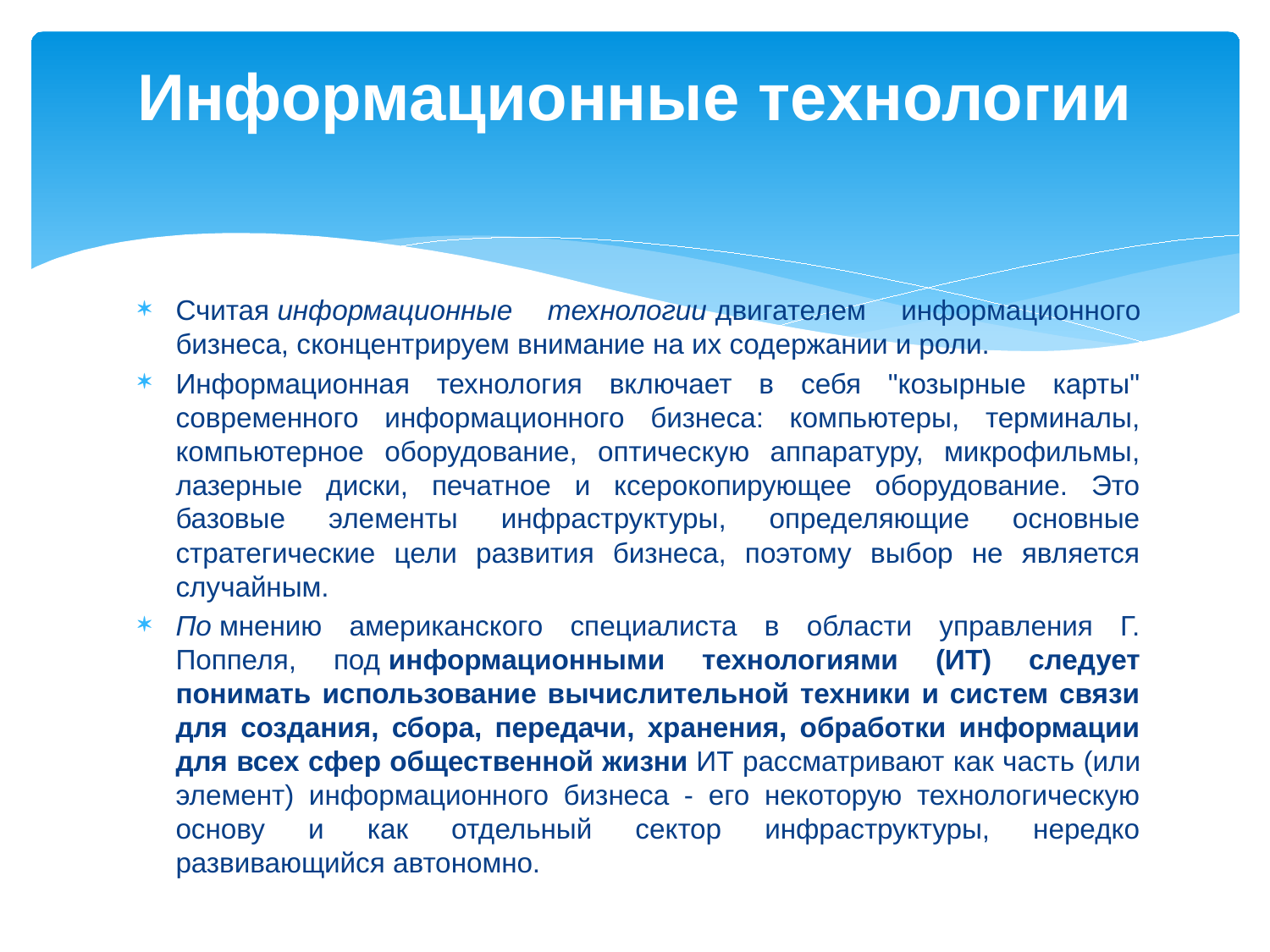

# Информационные технологии
Считая информационные технологии двигателем информационного бизнеса, сконцентрируем внимание на их содержании и роли.
Информационная технология включает в себя "козырные карты" современного информационного бизнеса: компьютеры, терминалы, компьютерное оборудование, оптическую аппаратуру, микрофильмы, лазерные диски, печатное и ксерокопирующее оборудование. Это базовые элементы инфраструктуры, определяющие основные стратегические цели развития бизнеса, поэтому выбор не является случайным.
По мнению американского специалиста в области управления Г. Поппеля, под информационными технологиями (ИТ) следует понимать использование вычислительной техники и систем связи для создания, сбора, передачи, хранения, обработки информации для всех сфер общественной жизни ИТ рассматривают как часть (или элемент) информационного бизнеса - его некоторую технологическую основу и как отдельный сектор инфраструктуры, нередко развивающийся автономно.